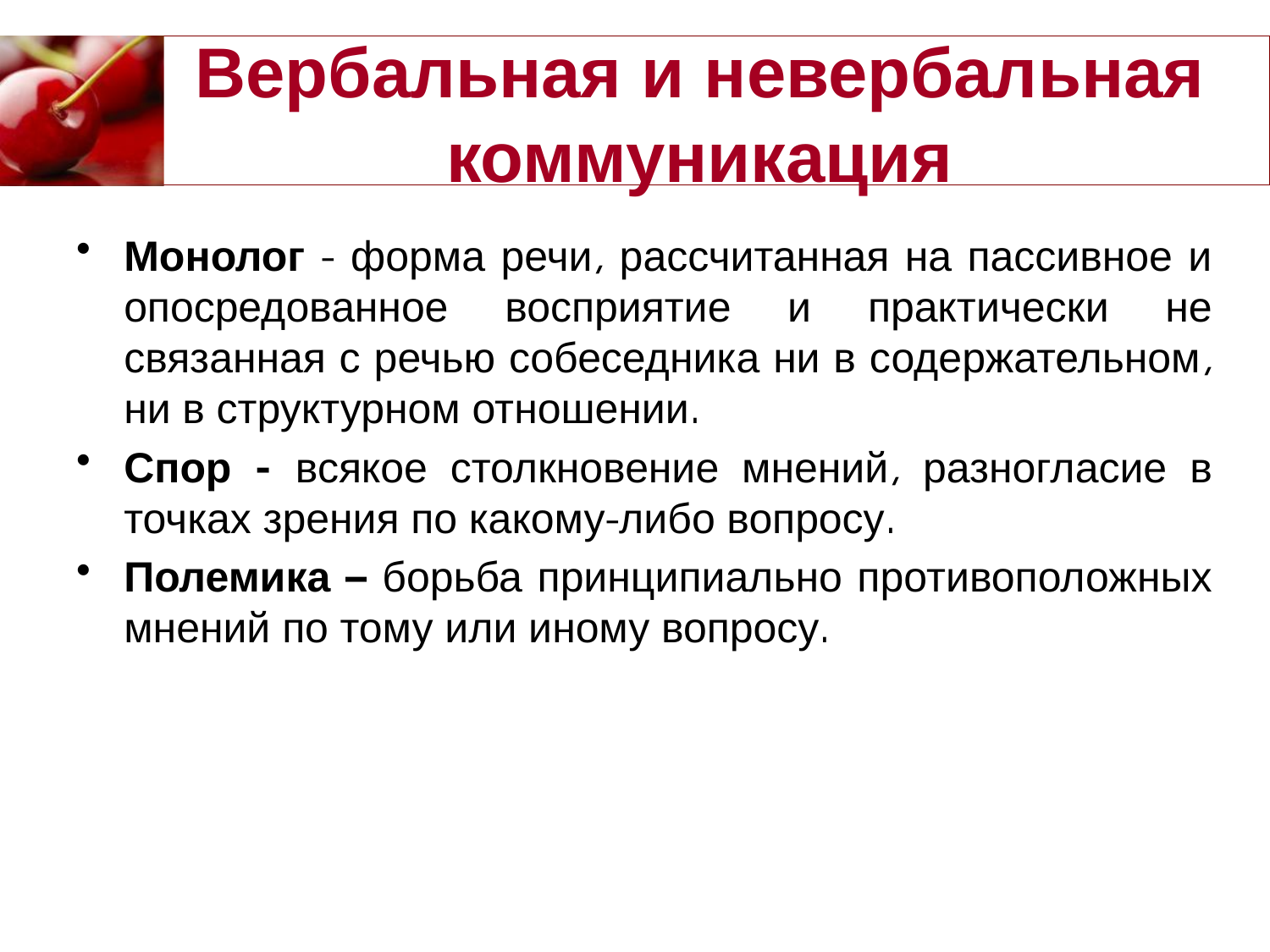

# Вербальная и невербальная коммуникация
Монолог - форма речи, рассчитанная на пассивное и опосредованное восприятие и практически не связанная с речью собеседника ни в содержательном, ни в структурном отношении.
Спор - всякое столкновение мнений, разногласие в точках зрения по какому-либо вопросу.
Полемика – борьба принципиально противоположных мнений по тому или иному вопросу.